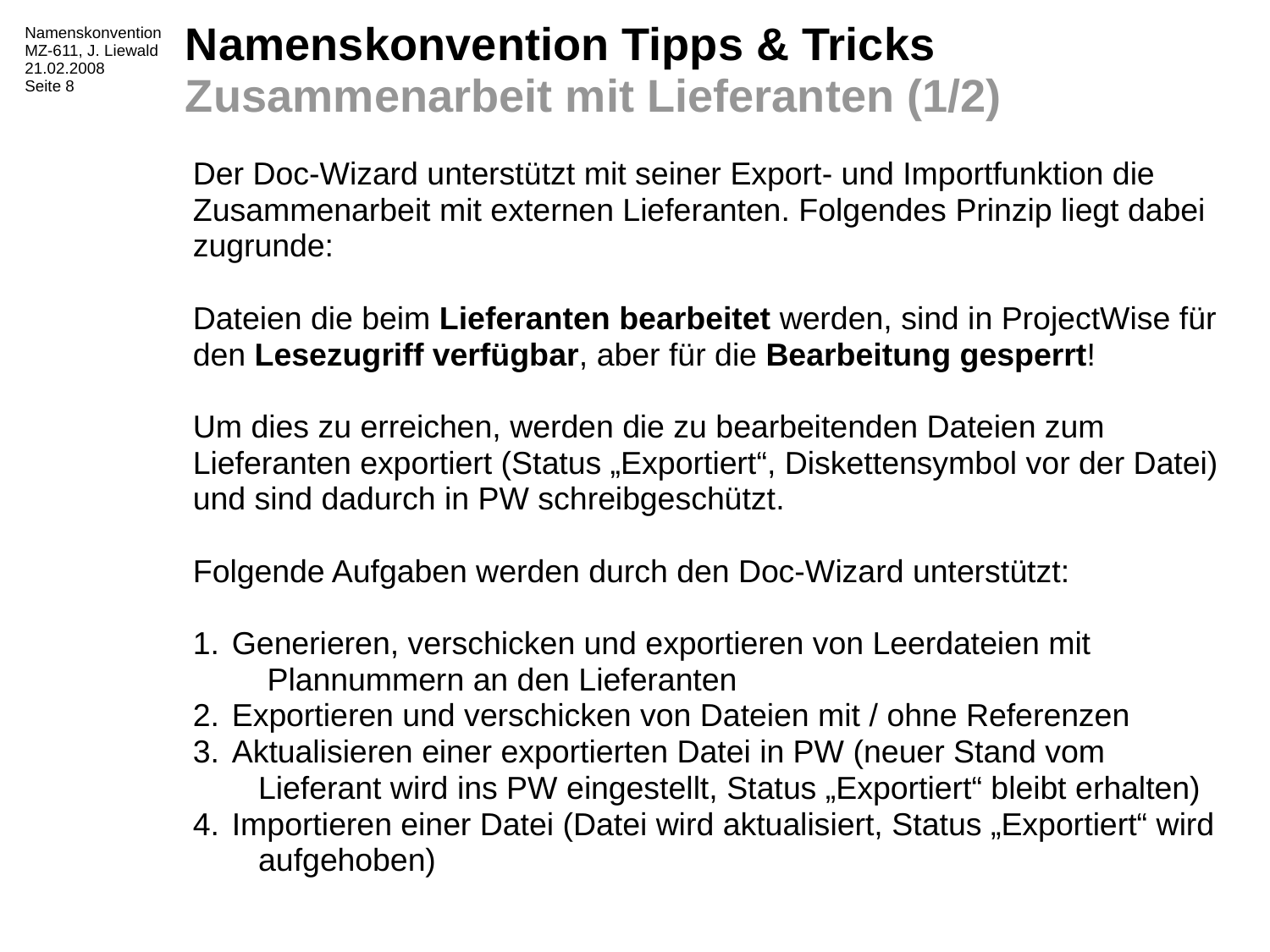

# Namenskonvention Tipps & Tricks Zusammenarbeit mit Lieferanten (1/2)
Der Doc-Wizard unterstützt mit seiner Export- und Importfunktion die Zusammenarbeit mit externen Lieferanten. Folgendes Prinzip liegt dabei zugrunde:

Dateien die beim Lieferanten bearbeitet werden, sind in ProjectWise für den Lesezugriff verfügbar, aber für die Bearbeitung gesperrt!

Um dies zu erreichen, werden die zu bearbeitenden Dateien zum Lieferanten exportiert (Status „Exportiert“, Diskettensymbol vor der Datei) und sind dadurch in PW schreibgeschützt.

Folgende Aufgaben werden durch den Doc-Wizard unterstützt:

 Generieren, verschicken und exportieren von Leerdateien mit
     Plannummern an den Lieferanten
 Exportieren und verschicken von Dateien mit / ohne Referenzen
 Aktualisieren einer exportierten Datei in PW (neuer Stand vom
    Lieferant wird ins PW eingestellt, Status „Exportiert“ bleibt erhalten)
 Importieren einer Datei (Datei wird aktualisiert, Status „Exportiert“ wird
    aufgehoben)